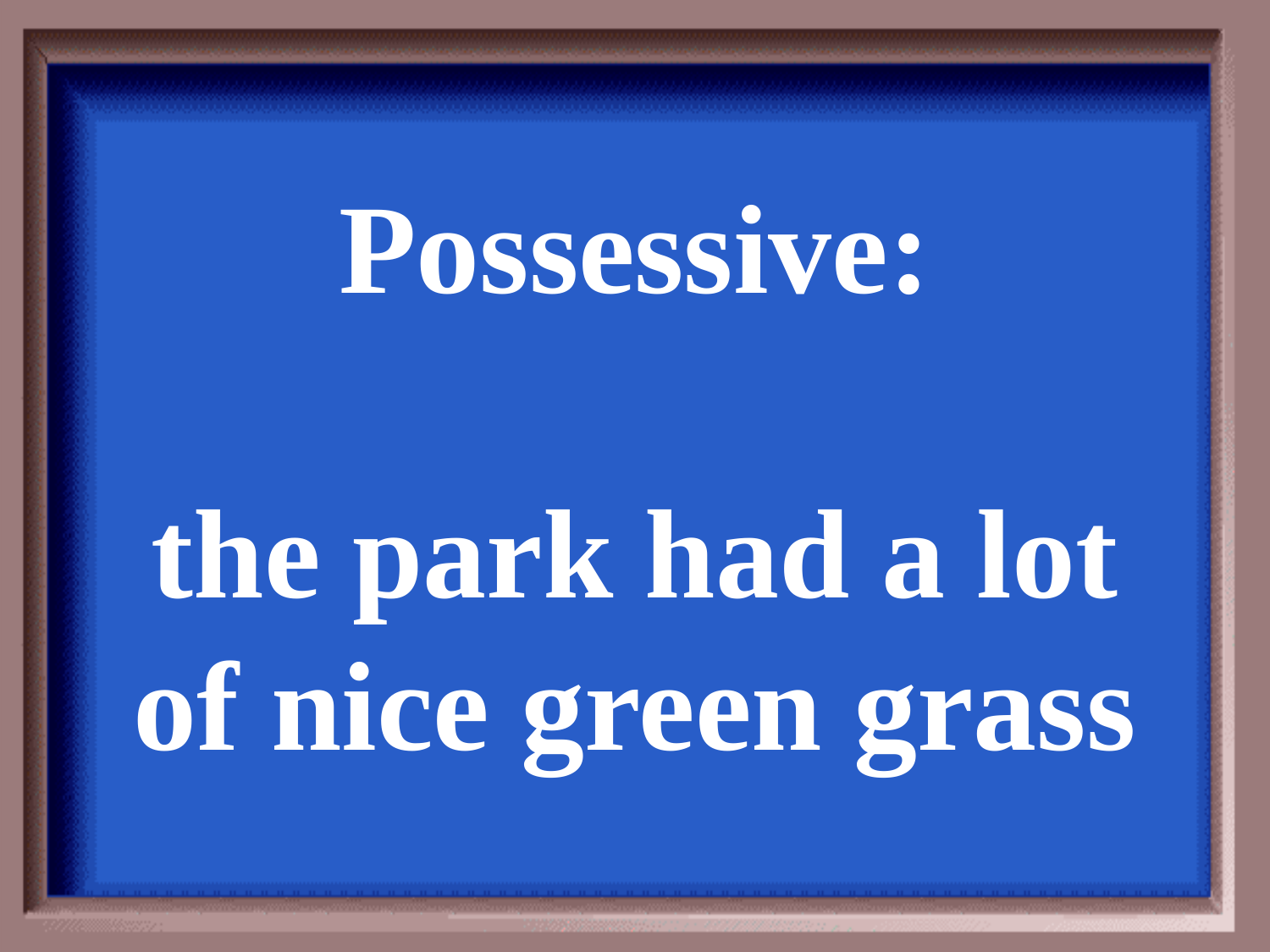

Possessive:
the park had a lot of nice green grass